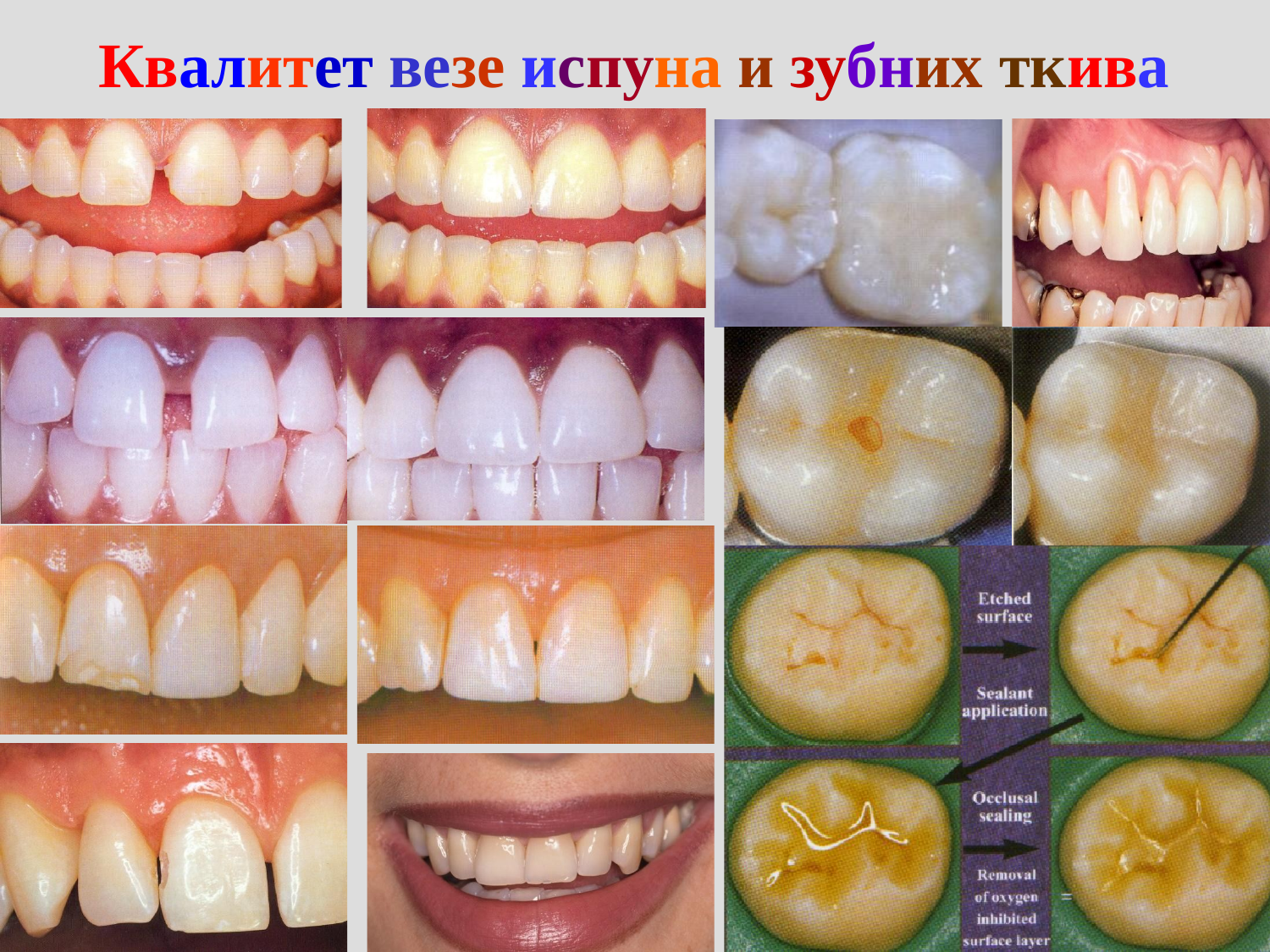

# Квалитет везе испуна и зубних ткива